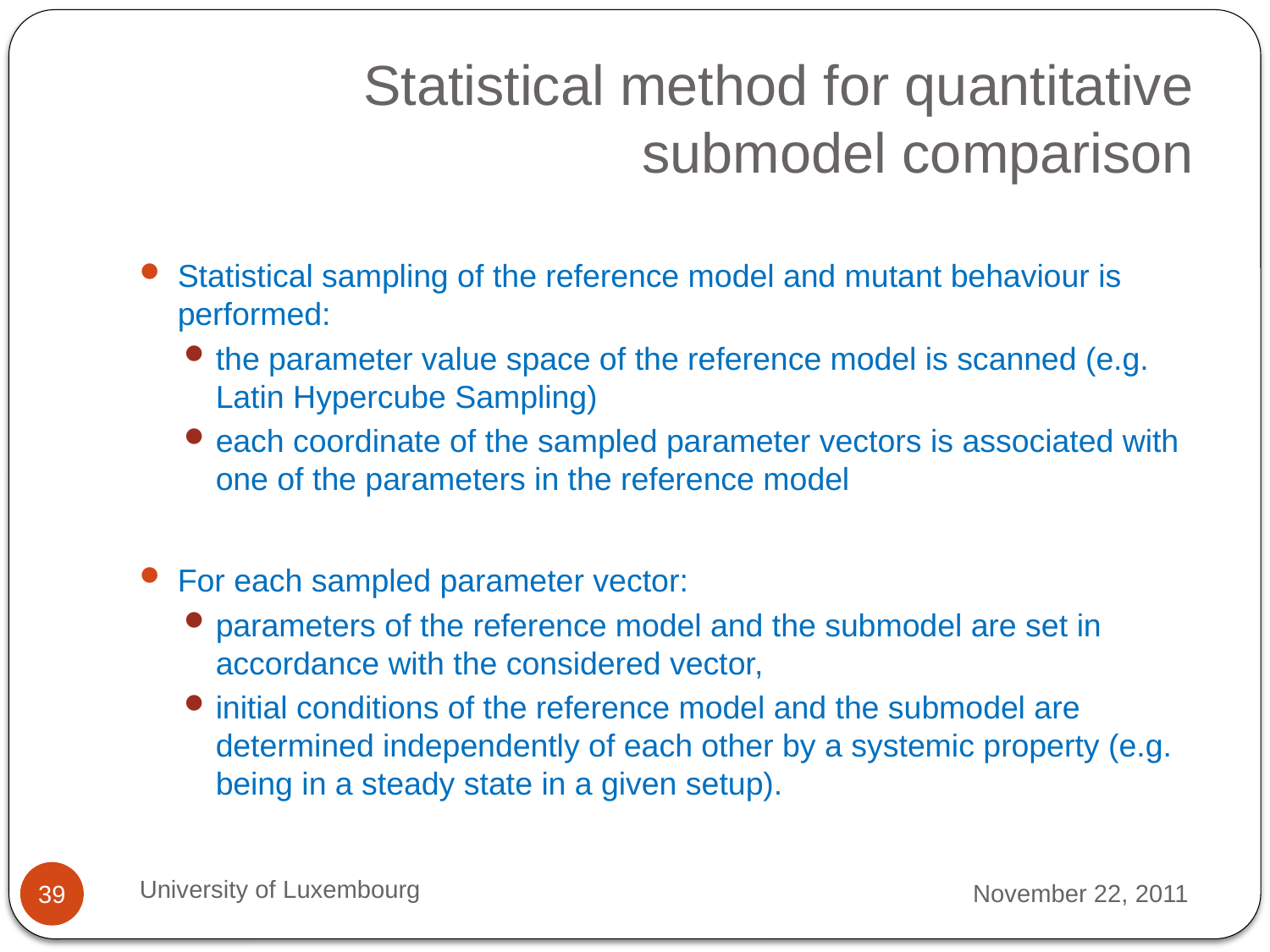

# Statistical method for quantitative submodel comparison

Statistical sampling of the reference model and mutant behaviour is performed:
the parameter value space of the reference model is scanned (e.g. Latin Hypercube Sampling)
each coordinate of the sampled parameter vectors is associated with one of the parameters in the reference model

For each sampled parameter vector:
parameters of the reference model and the submodel are set in accordance with the considered vector,
initial conditions of the reference model and the submodel are determined independently of each other by a systemic property (e.g. being in a steady state in a given setup).
University of Luxembourg
November 22, 2011
39